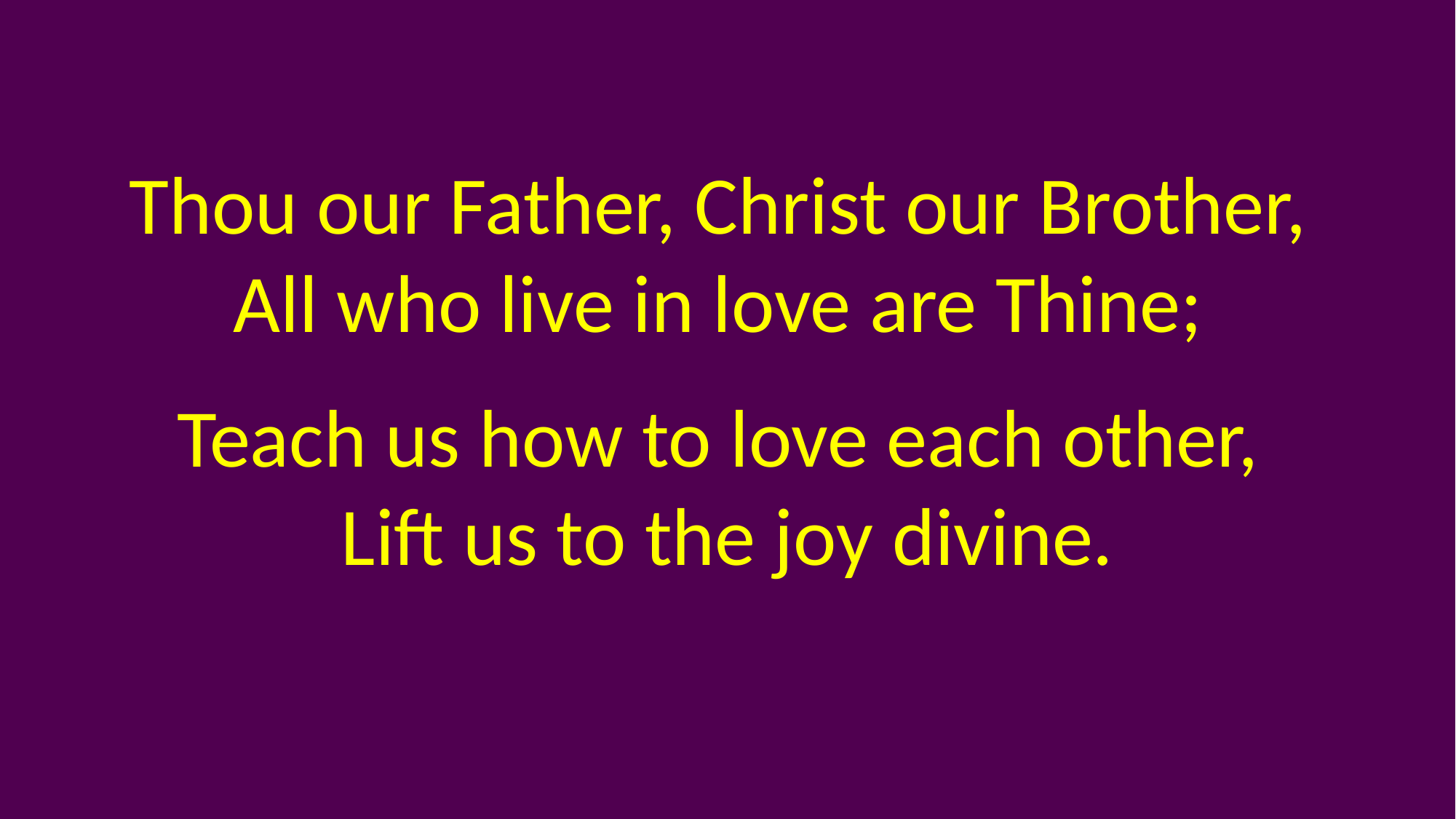

Thou our Father, Christ our Brother,
All who live in love are Thine;
Teach us how to love each other,
Lift us to the joy divine.